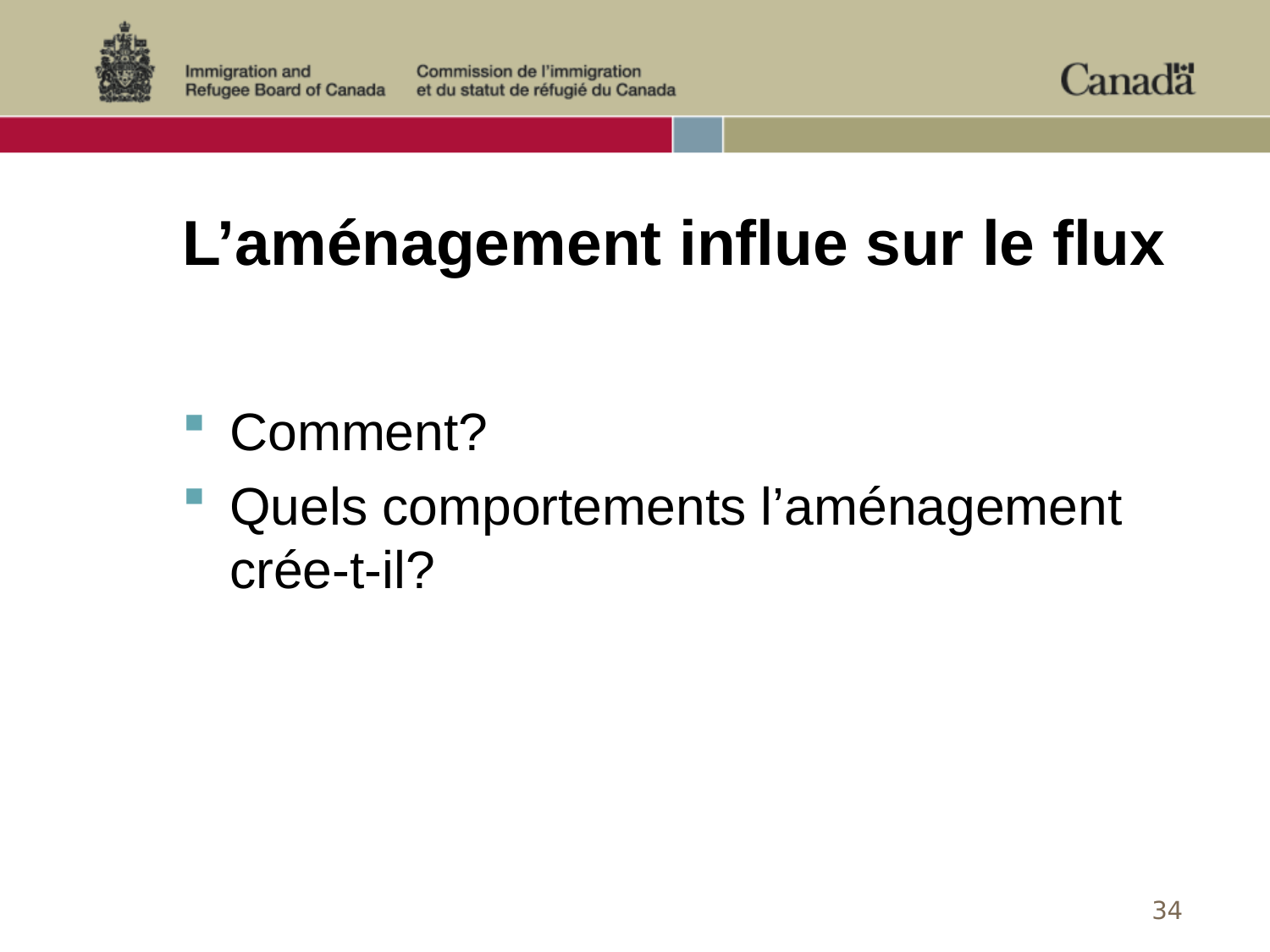

# L’aménagement influe sur le flux
Comment?
Quels comportements l’aménagement crée-t-il?

34